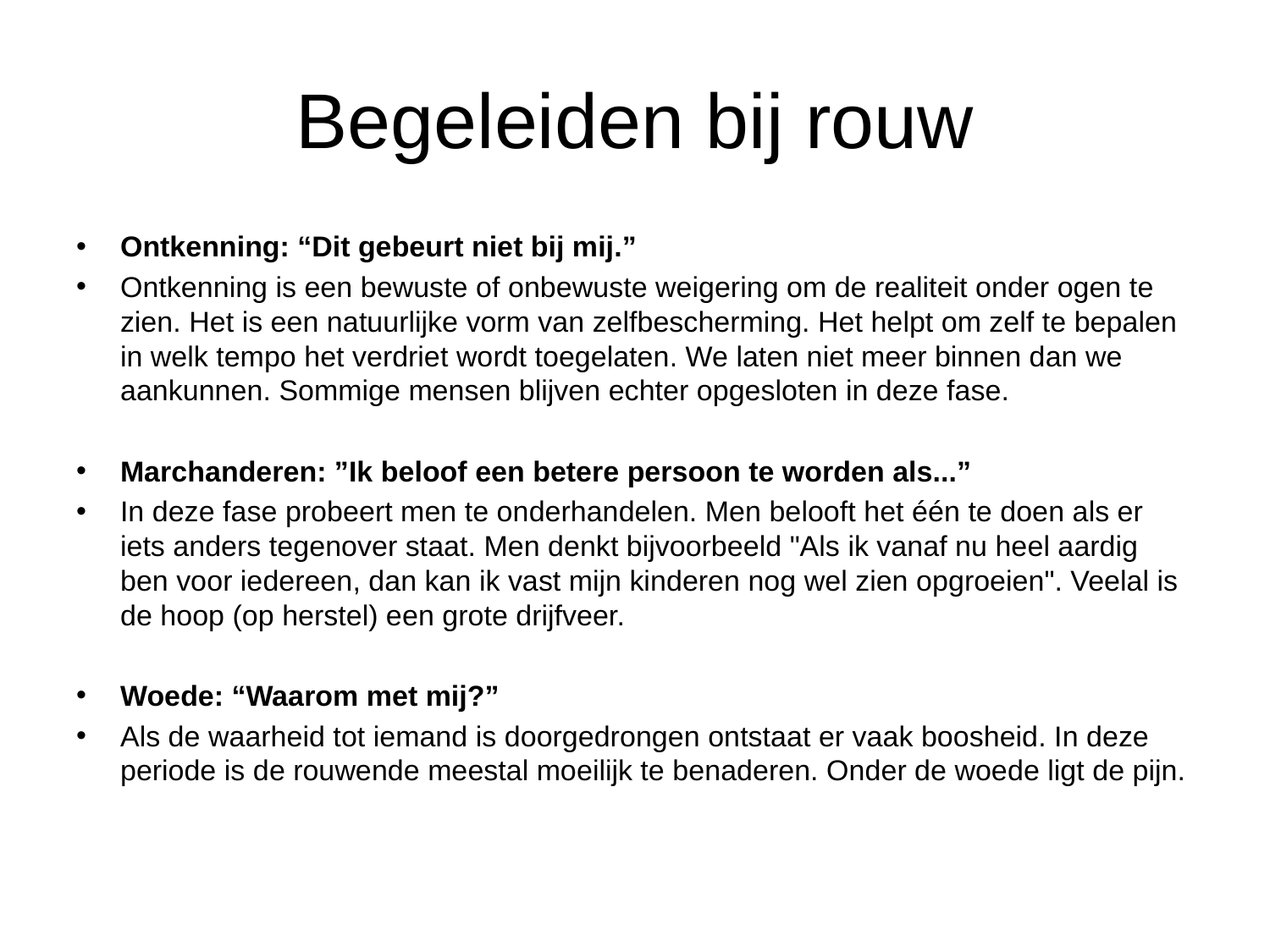

# Begeleiden bij rouw
Ontkenning: “Dit gebeurt niet bij mij.”
Ontkenning is een bewuste of onbewuste weigering om de realiteit onder ogen te zien. Het is een natuurlijke vorm van zelfbescherming. Het helpt om zelf te bepalen in welk tempo het verdriet wordt toegelaten. We laten niet meer binnen dan we aankunnen. Sommige mensen blijven echter opgesloten in deze fase.

Marchanderen: ”Ik beloof een betere persoon te worden als...”
In deze fase probeert men te onderhandelen. Men belooft het één te doen als er iets anders tegenover staat. Men denkt bijvoorbeeld "Als ik vanaf nu heel aardig ben voor iedereen, dan kan ik vast mijn kinderen nog wel zien opgroeien". Veelal is de hoop (op herstel) een grote drijfveer.

Woede: “Waarom met mij?”
Als de waarheid tot iemand is doorgedrongen ontstaat er vaak boosheid. In deze periode is de rouwende meestal moeilijk te benaderen. Onder de woede ligt de pijn.